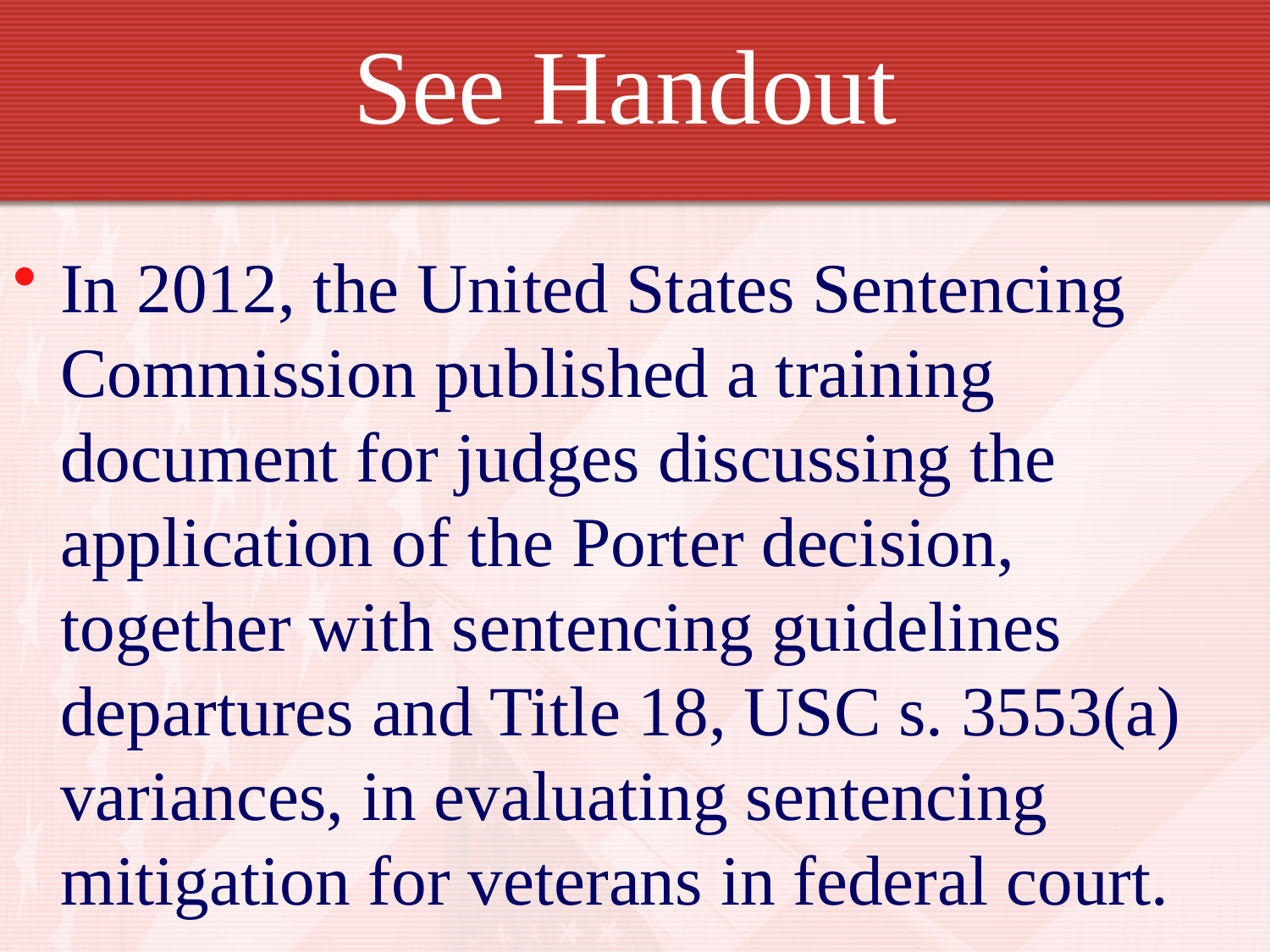

# See Handout
In 2012, the United States Sentencing Commission published a training document for judges discussing the application of the Porter decision, together with sentencing guidelines departures and Title 18, USC s. 3553(a) variances, in evaluating sentencing mitigation for veterans in federal court.